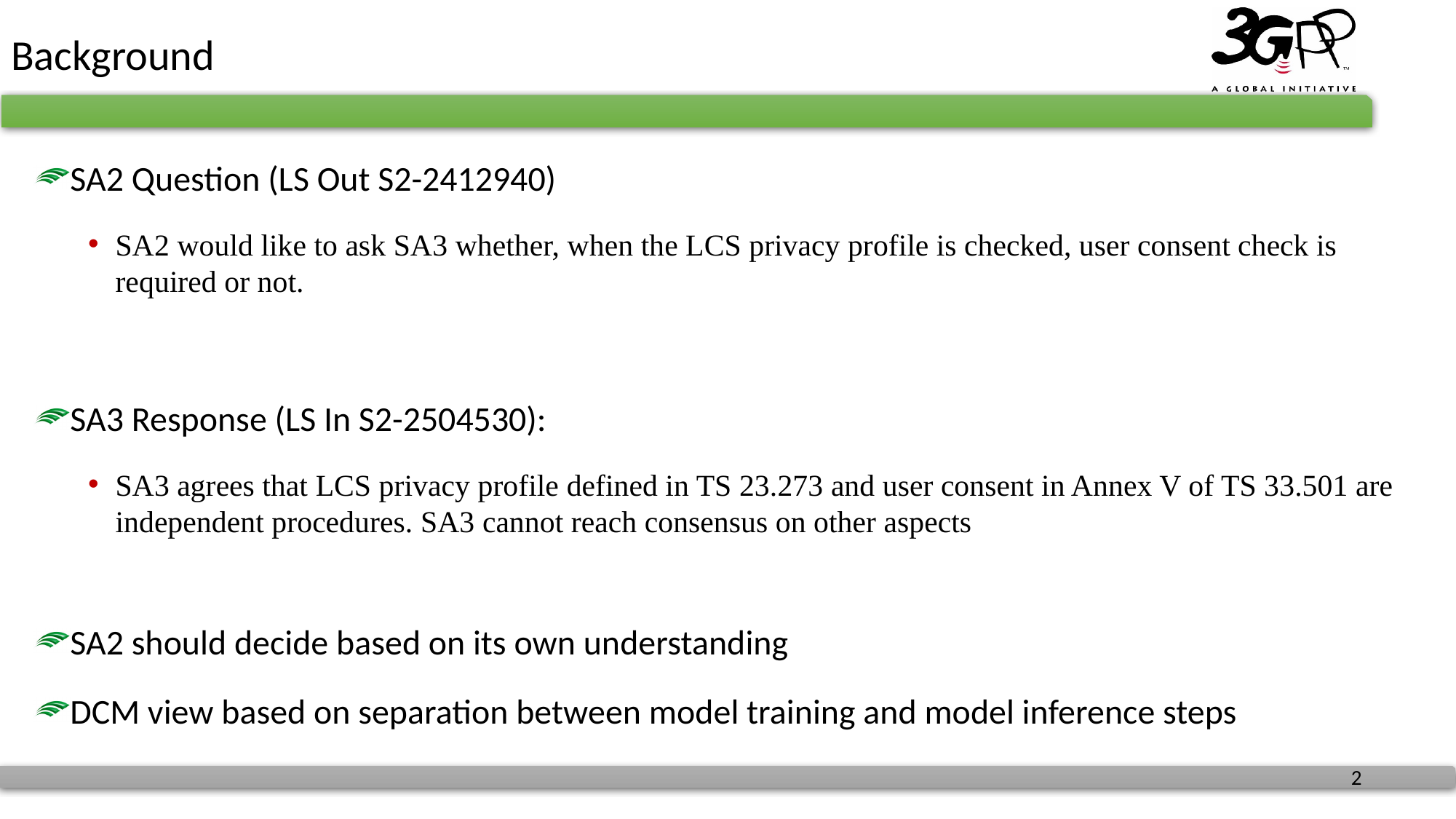

# Background
SA2 Question (LS Out S2-2412940)
SA2 would like to ask SA3 whether, when the LCS privacy profile is checked, user consent check is required or not.

SA3 Response (LS In S2-2504530):
SA3 agrees that LCS privacy profile defined in TS 23.273 and user consent in Annex V of TS 33.501 are independent procedures. SA3 cannot reach consensus on other aspects

SA2 should decide based on its own understanding
DCM view based on separation between model training and model inference steps